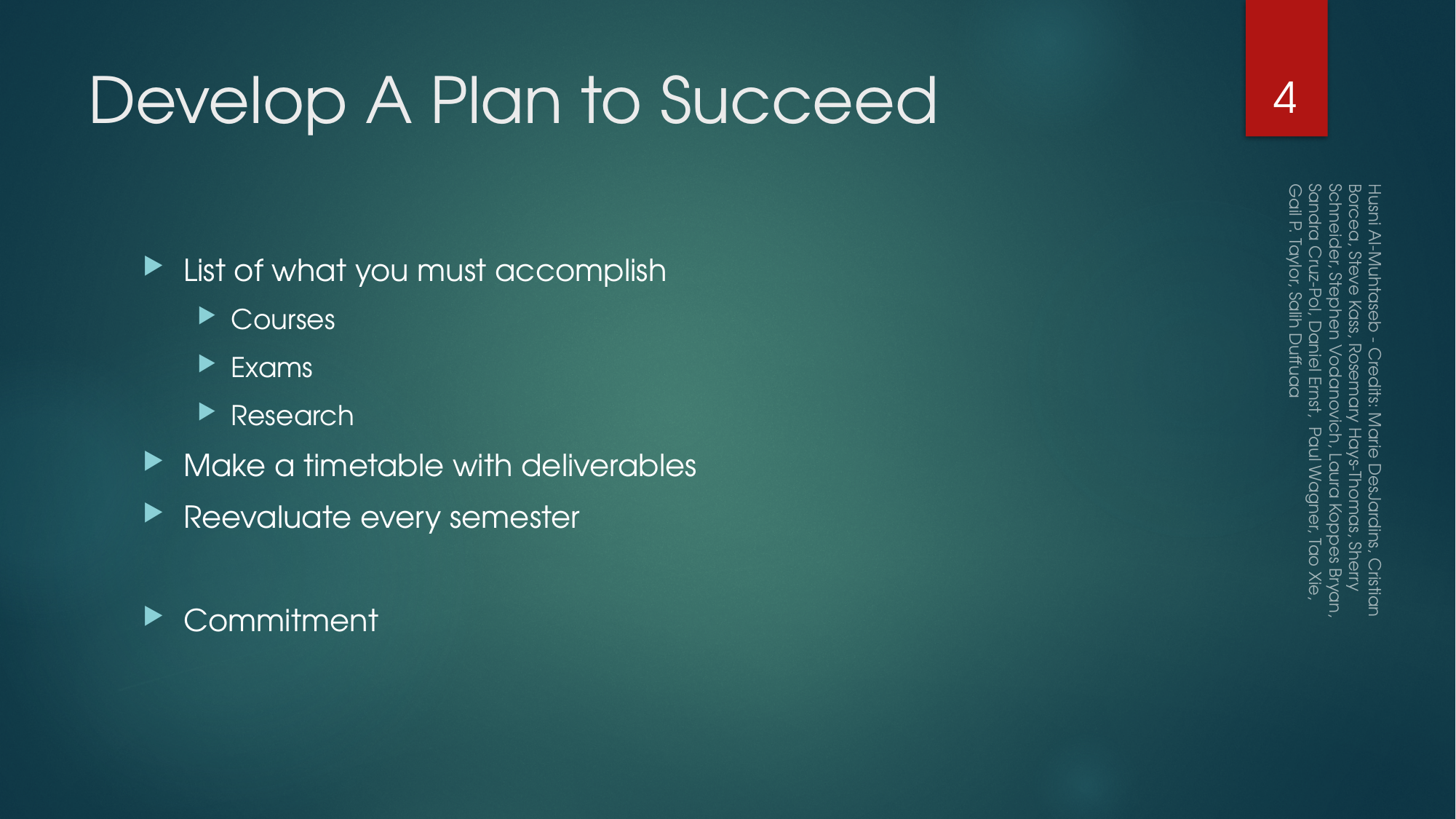

4
# Develop A Plan to Succeed
List of what you must accomplish
Courses
Exams
Research
Make a timetable with deliverables
Reevaluate every semester

Commitment
Husni Al-Muhtaseb - Credits: Marie DesJardins, Cristian Borcea, Steve Kass, Rosemary Hays-Thomas, Sherry Schneider, Stephen Vodanovich, Laura Koppes Bryan, Sandra Cruz-Pol, Daniel Ernst,  Paul Wagner, Tao Xie, Gail P. Taylor, Salih Duffuaa